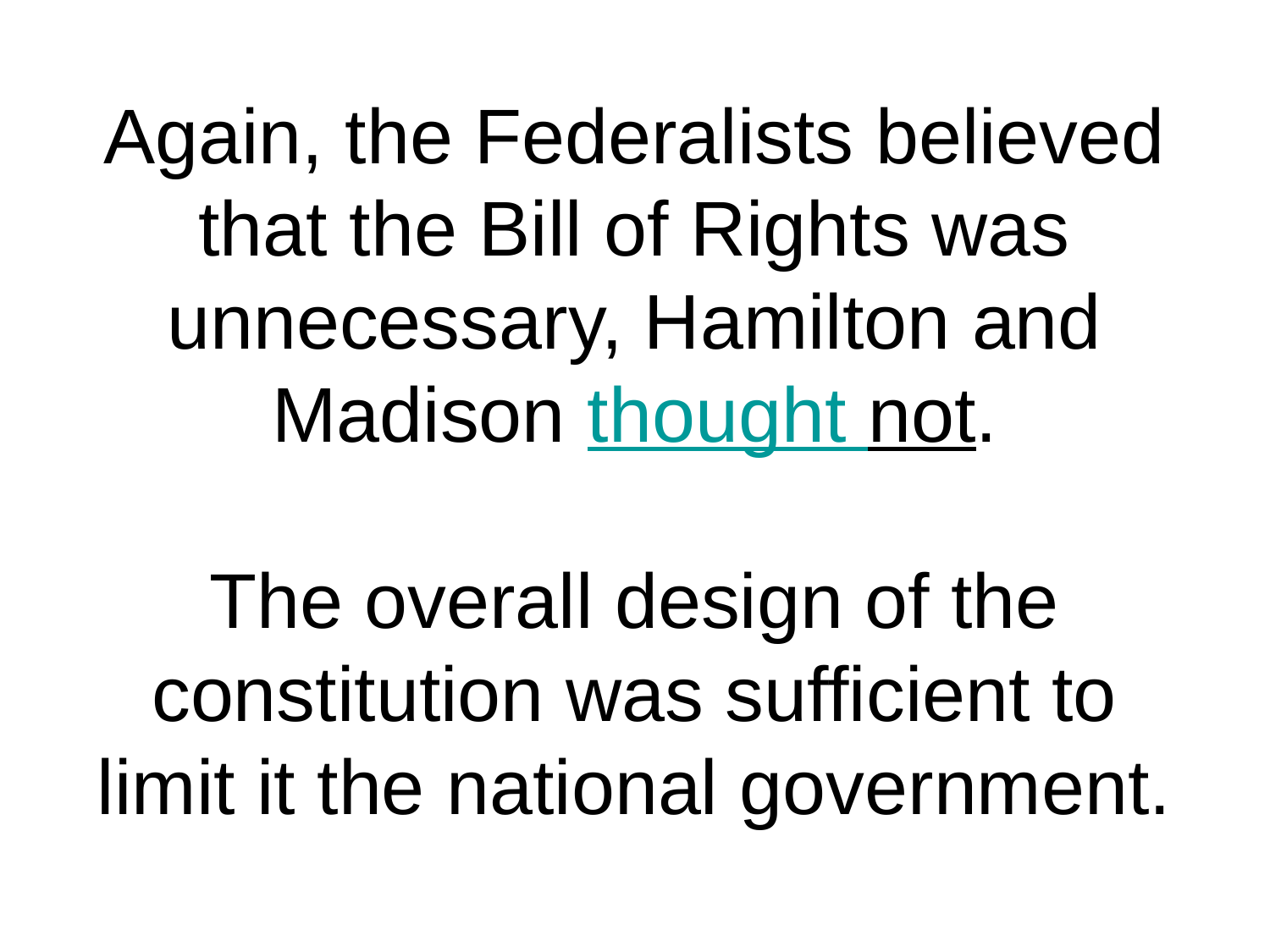

# Again, the Federalists believed that the Bill of Rights was unnecessary, Hamilton and Madison thought not. The overall design of the constitution was sufficient to limit it the national government.